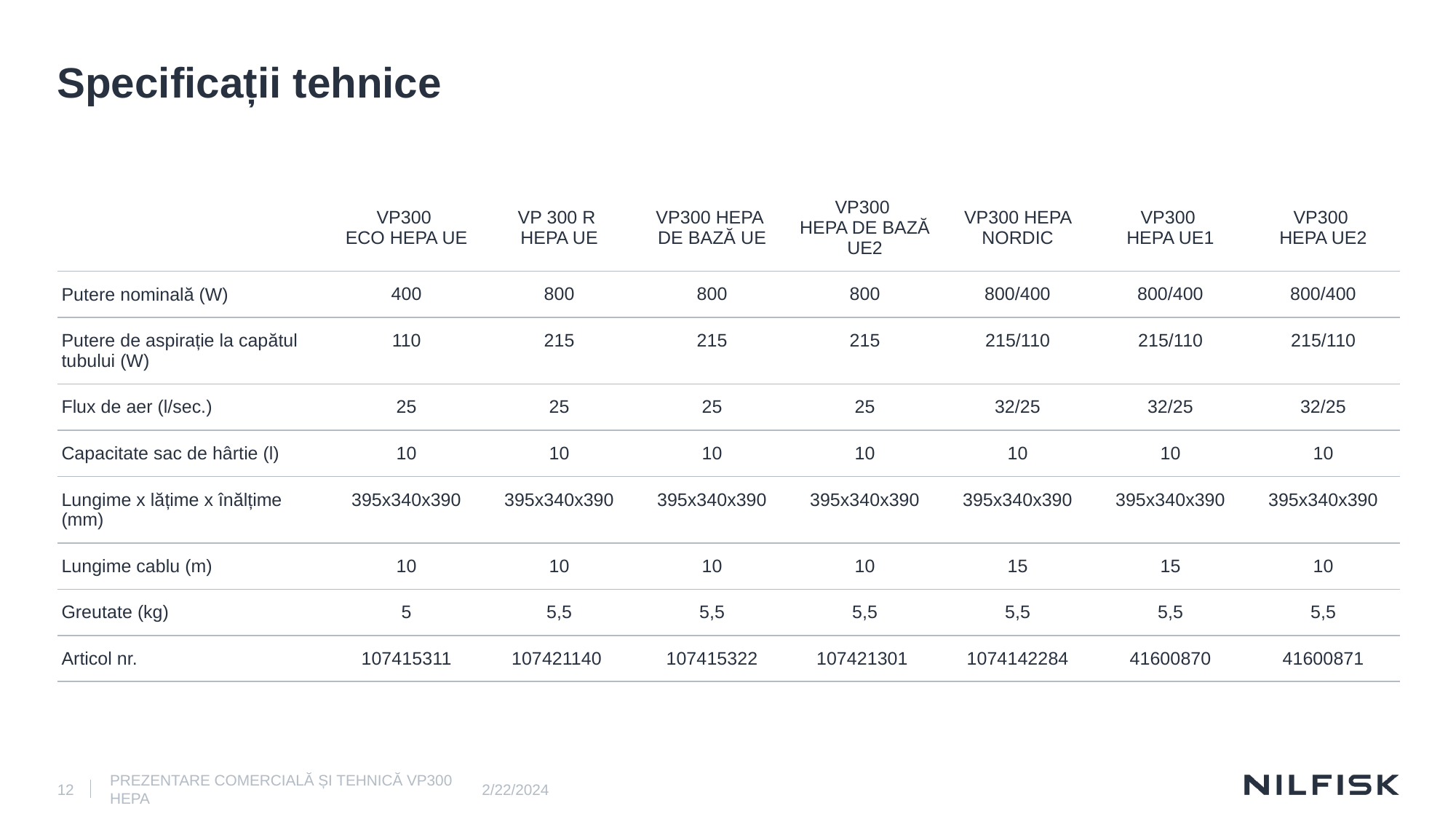

# Specificații tehnice
|  | VP300 ECO HEPA UE | VP 300 R HEPA UE | VP300 HEPA DE BAZĂ UE | VP300 HEPA DE BAZĂ UE2 | VP300 HEPA NORDIC | VP300 HEPA UE1 | VP300 HEPA UE2 |
| --- | --- | --- | --- | --- | --- | --- | --- |
| Putere nominală (W) | 400 | 800 | 800 | 800 | 800/400 | 800/400 | 800/400 |
| Putere de aspirație la capătul tubului (W) | 110 | 215 | 215 | 215 | 215/110 | 215/110 | 215/110 |
| Flux de aer (l/sec.) | 25 | 25 | 25 | 25 | 32/25 | 32/25 | 32/25 |
| Capacitate sac de hârtie (l) | 10 | 10 | 10 | 10 | 10 | 10 | 10 |
| Lungime x lățime x înălțime (mm) | 395x340x390 | 395x340x390 | 395x340x390 | 395x340x390 | 395x340x390 | 395x340x390 | 395x340x390 |
| Lungime cablu (m) | 10 | 10 | 10 | 10 | 15 | 15 | 10 |
| Greutate (kg) | 5 | 5,5 | 5,5 | 5,5 | 5,5 | 5,5 | 5,5 |
| Articol nr. | 107415311 | 107421140 | 107415322 | 107421301 | 1074142284 | 41600870 | 41600871 |
PREZENTARE COMERCIALĂ ȘI TEHNICĂ VP300 HEPA
12
2/22/2024